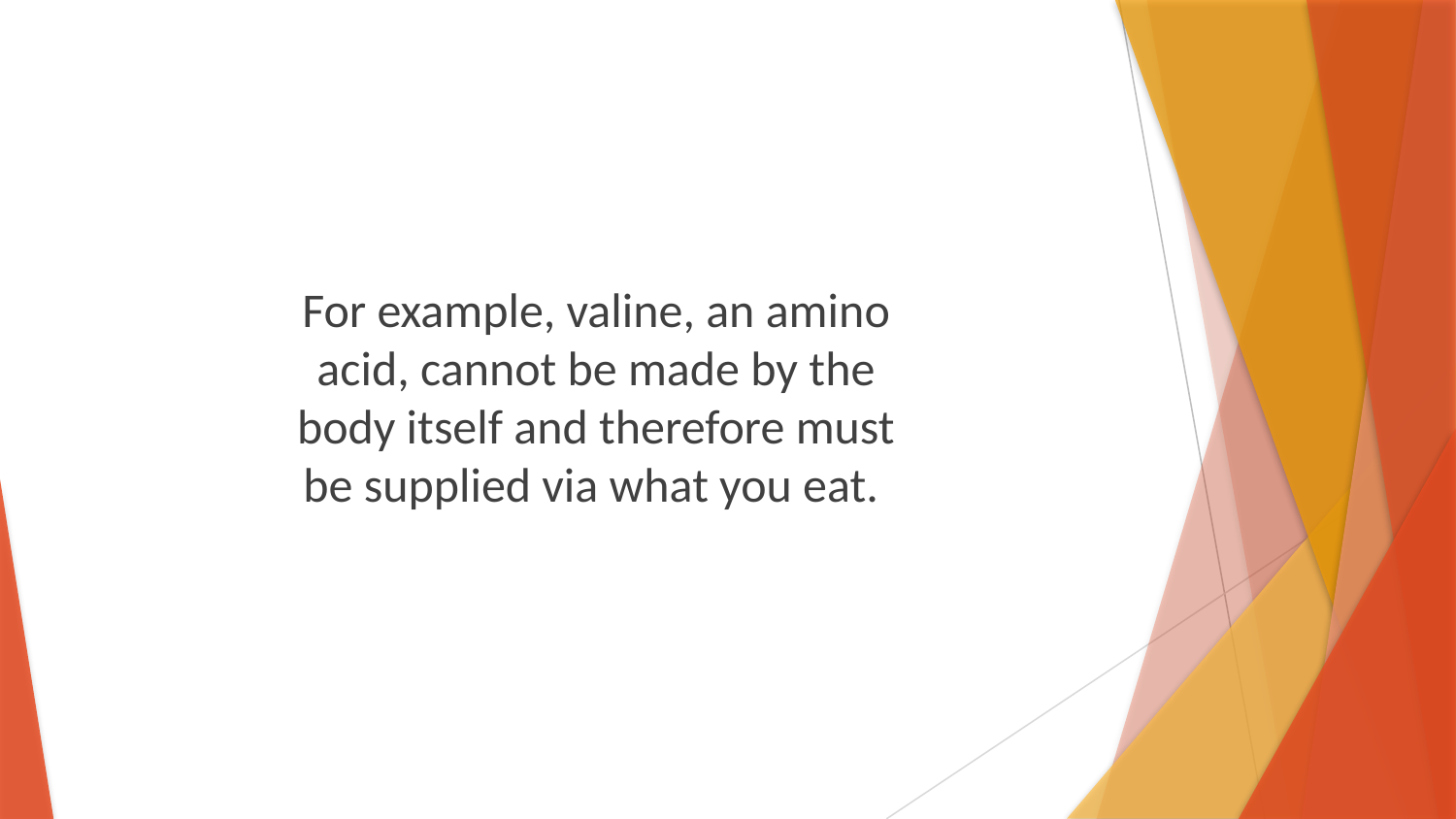

For example, valine, an amino acid, cannot be made by the body itself and therefore must be supplied via what you eat.